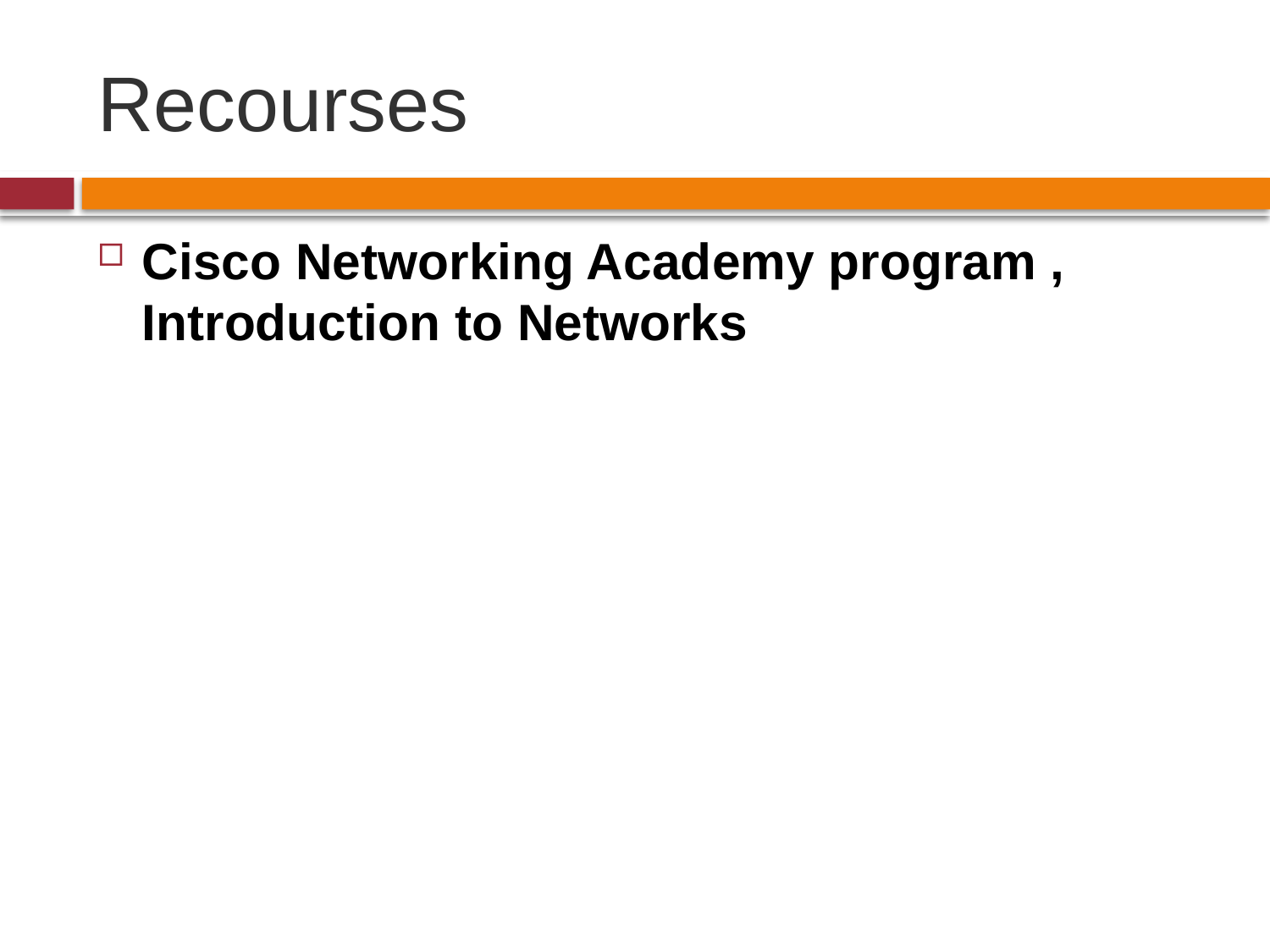

# Recourses
Cisco Networking Academy program , Introduction to Networks